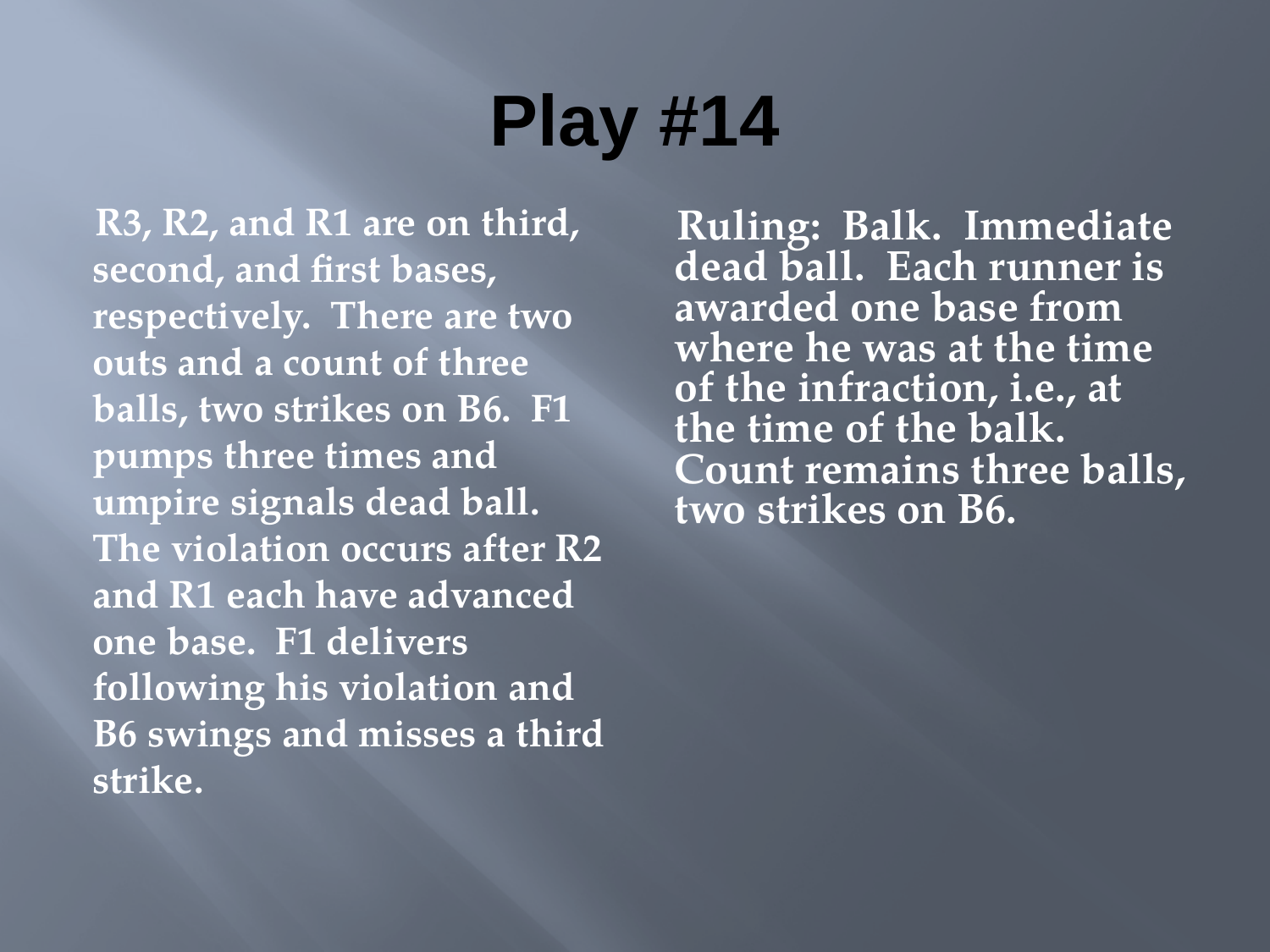

# Play #14
R3, R2, and R1 are on third, second, and first bases, respectively.  There are two outs and a count of three balls, two strikes on B6.  F1 pumps three times and umpire signals dead ball.  The violation occurs after R2 and R1 each have advanced one base.  F1 delivers following his violation and B6 swings and misses a third strike.
Ruling:  Balk.  Immediate dead ball.  Each runner is awarded one base from where he was at the time of the infraction, i.e., at the time of the balk.  Count remains three balls, two strikes on B6.